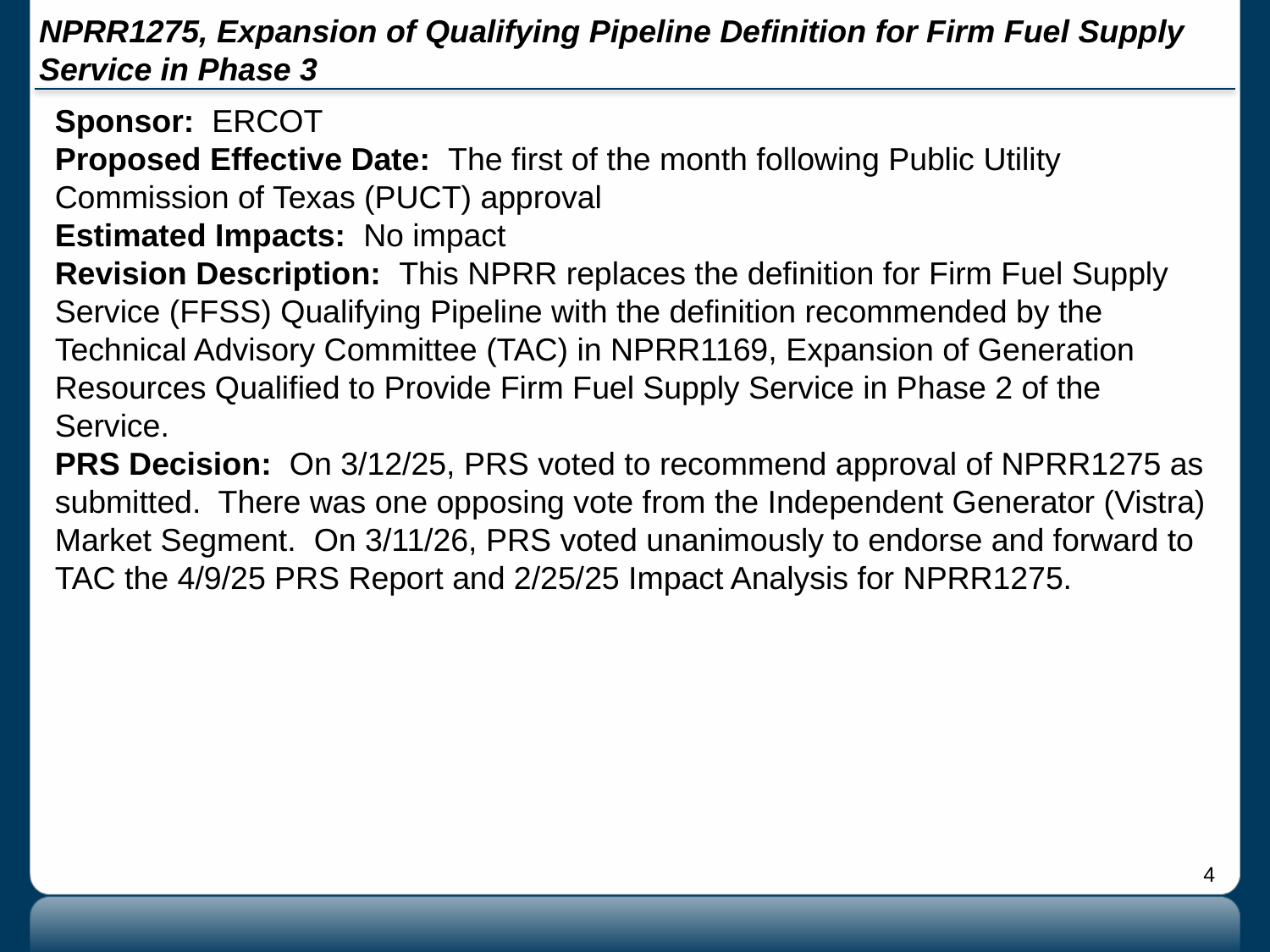

# NPRR1275, Expansion of Qualifying Pipeline Definition for Firm Fuel Supply Service in Phase 3
Sponsor:  ERCOT
Proposed Effective Date:  The first of the month following Public Utility Commission of Texas (PUCT) approval
Estimated Impacts:  No impact
Revision Description:  This NPRR replaces the definition for Firm Fuel Supply Service (FFSS) Qualifying Pipeline with the definition recommended by the Technical Advisory Committee (TAC) in NPRR1169, Expansion of Generation Resources Qualified to Provide Firm Fuel Supply Service in Phase 2 of the Service.
PRS Decision:  On 3/12/25, PRS voted to recommend approval of NPRR1275 as submitted.  There was one opposing vote from the Independent Generator (Vistra) Market Segment.  On 3/11/26, PRS voted unanimously to endorse and forward to TAC the 4/9/25 PRS Report and 2/25/25 Impact Analysis for NPRR1275.